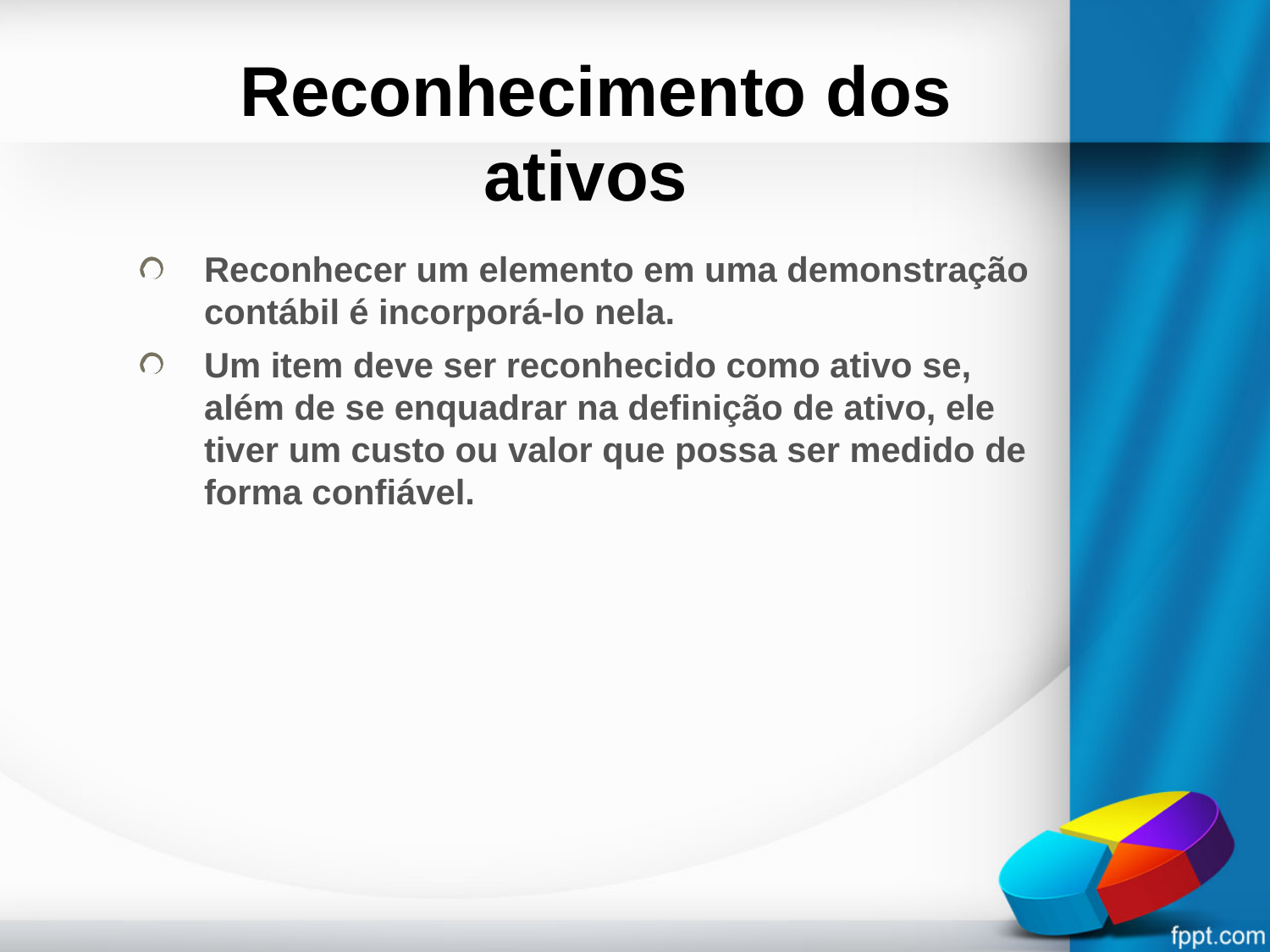

# Reconhecimento dos ativos
Reconhecer um elemento em uma demonstração contábil é incorporá-lo nela.
Um item deve ser reconhecido como ativo se, além de se enquadrar na definição de ativo, ele tiver um custo ou valor que possa ser medido de forma confiável.